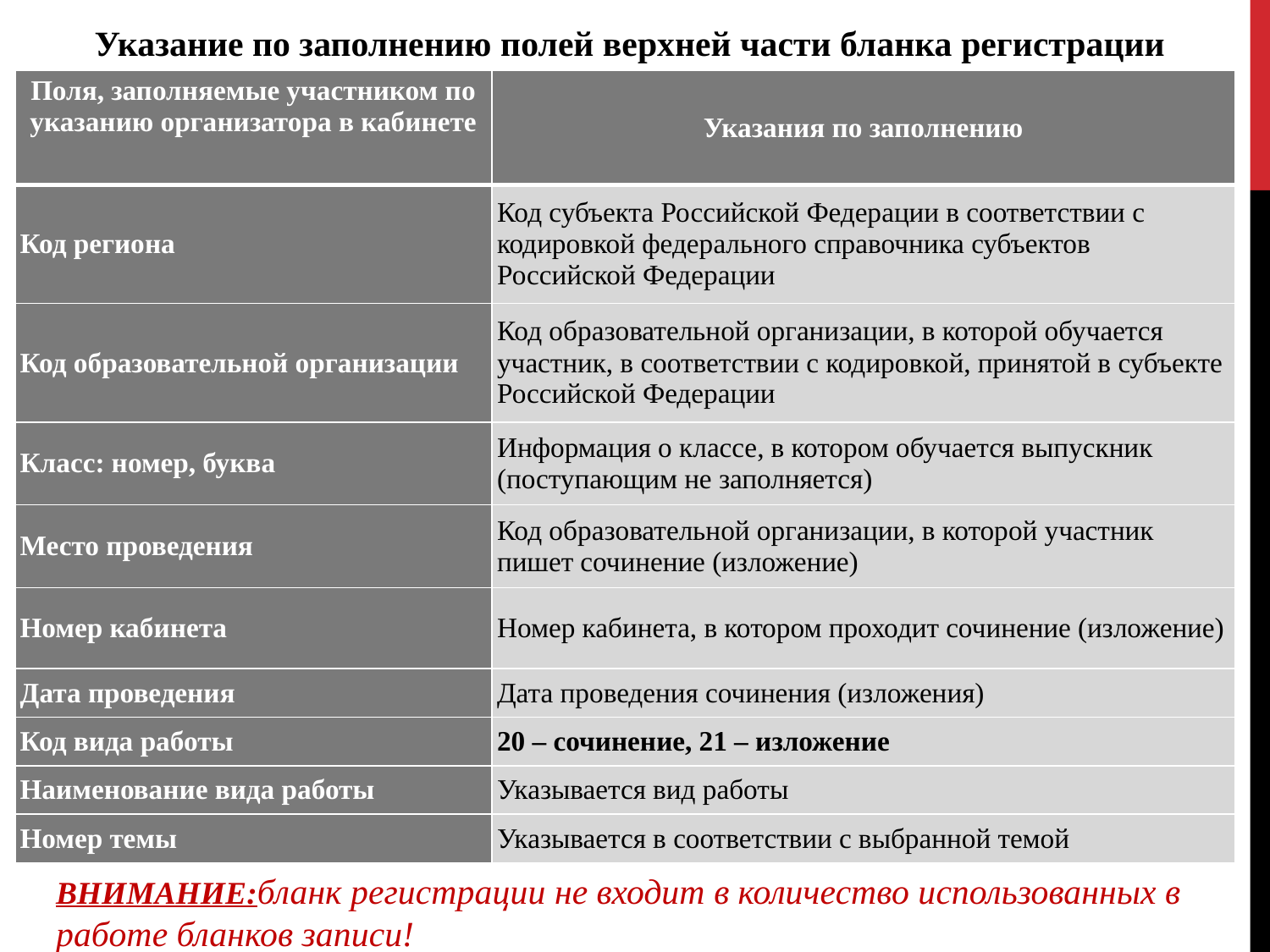

Указание по заполнению полей верхней части бланка регистрации
| Поля, заполняемые участником по указанию организатора в кабинете | Указания по заполнению |
| --- | --- |
| Код региона | Код субъекта Российской Федерации в соответствии с кодировкой федерального справочника субъектов Российской Федерации |
| Код образовательной организации | Код образовательной организации, в которой обучается участник, в соответствии с кодировкой, принятой в субъекте Российской Федерации |
| Класс: номер, буква | Информация о классе, в котором обучается выпускник (поступающим не заполняется) |
| Место проведения | Код образовательной организации, в которой участник пишет сочинение (изложение) |
| Номер кабинета | Номер кабинета, в котором проходит сочинение (изложение) |
| Дата проведения | Дата проведения сочинения (изложения) |
| Код вида работы | 20 – сочинение, 21 – изложение |
| Наименование вида работы | Указывается вид работы |
| Номер темы | Указывается в соответствии с выбранной темой |
ВНИМАНИЕ:бланк регистрации не входит в количество использованных в работе бланков записи!